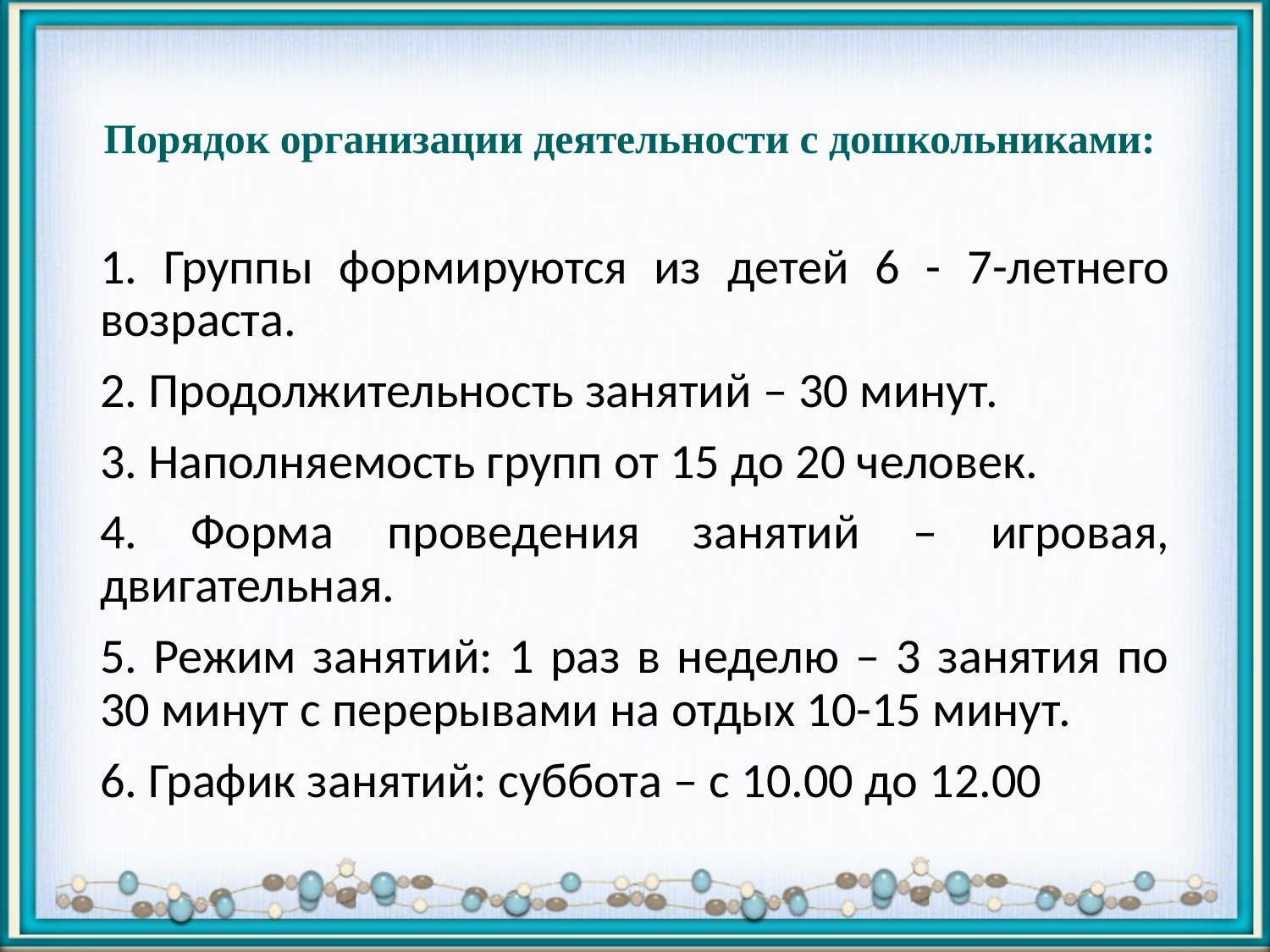

# Порядок организации деятельности с дошкольниками:
1. Группы формируются из детей 6 - 7-летнего возраста.
2. Продолжительность занятий – 30 минут.
3. Наполняемость групп от 15 до 20 человек.
4. Форма проведения занятий – игровая, двигательная.
5. Режим занятий: 1 раз в неделю – 3 занятия по 30 минут с перерывами на отдых 10-15 минут.
6. График занятий: суббота – с 10.00 до 12.00